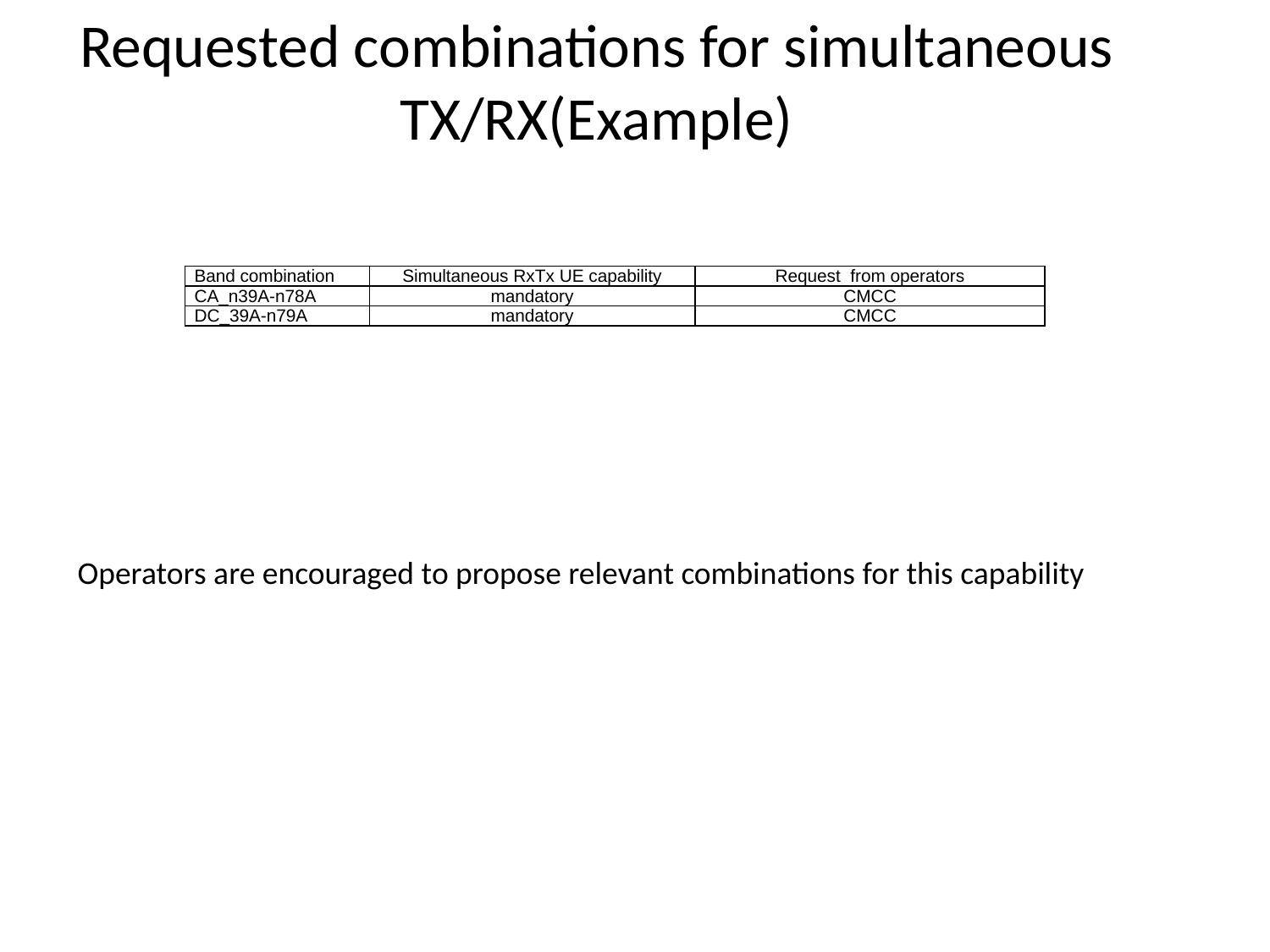

# Requested combinations for simultaneous TX/RX(Example)
| Band combination | Simultaneous RxTx UE capability | Request from operators |
| --- | --- | --- |
| CA\_n39A-n78A | mandatory | CMCC |
| DC\_39A-n79A | mandatory | CMCC |
Operators are encouraged to propose relevant combinations for this capability